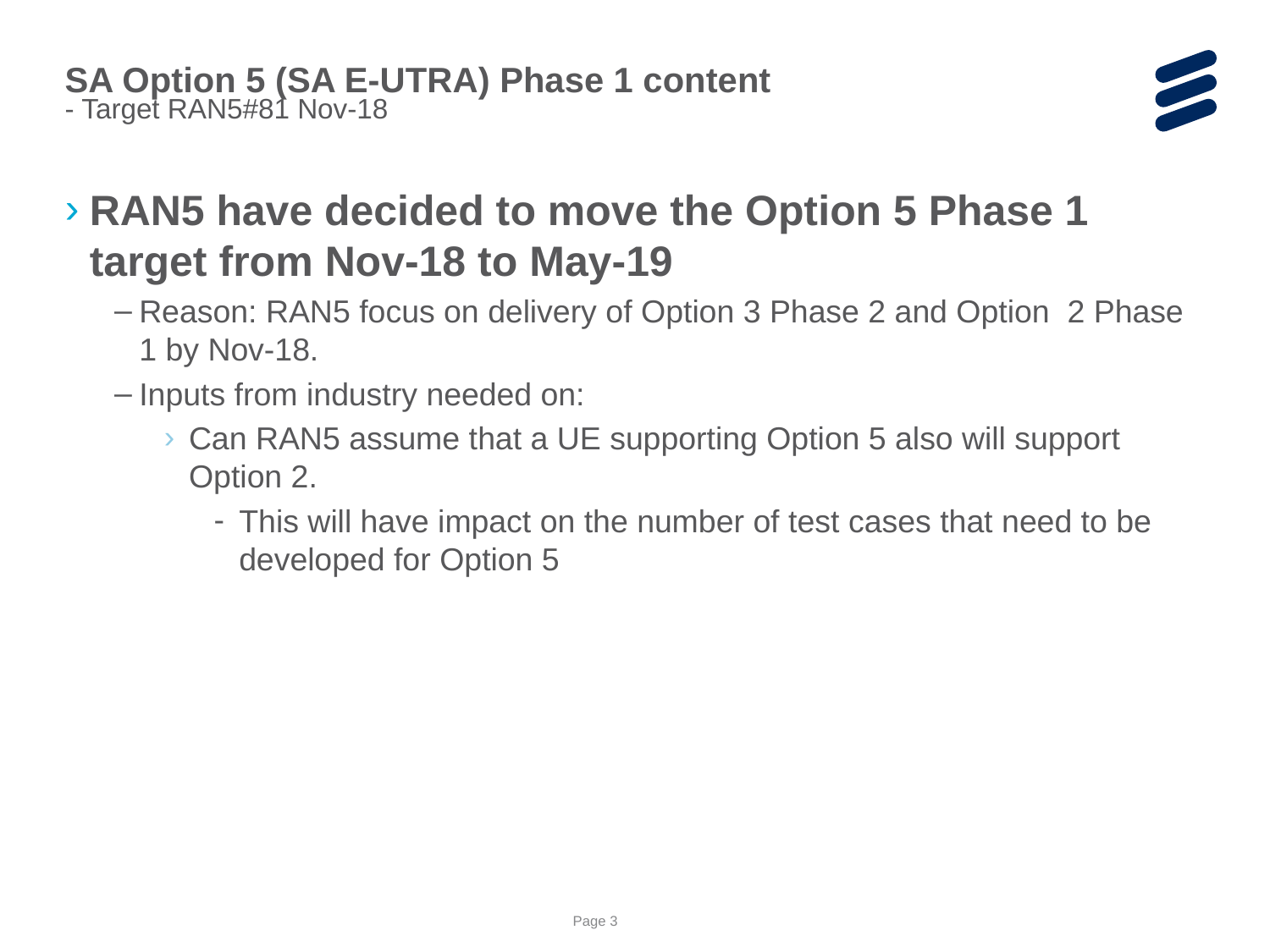

SA Option 5 (SA E-UTRA) Phase 1 content
- Target RAN5#81 Nov-18

RAN5 have decided to move the Option 5 Phase 1 target from Nov-18 to May-19
Reason: RAN5 focus on delivery of Option 3 Phase 2 and Option  2 Phase 1 by Nov-18.
Inputs from industry needed on:
Can RAN5 assume that a UE supporting Option 5 also will support Option 2.
This will have impact on the number of test cases that need to be developed for Option 5